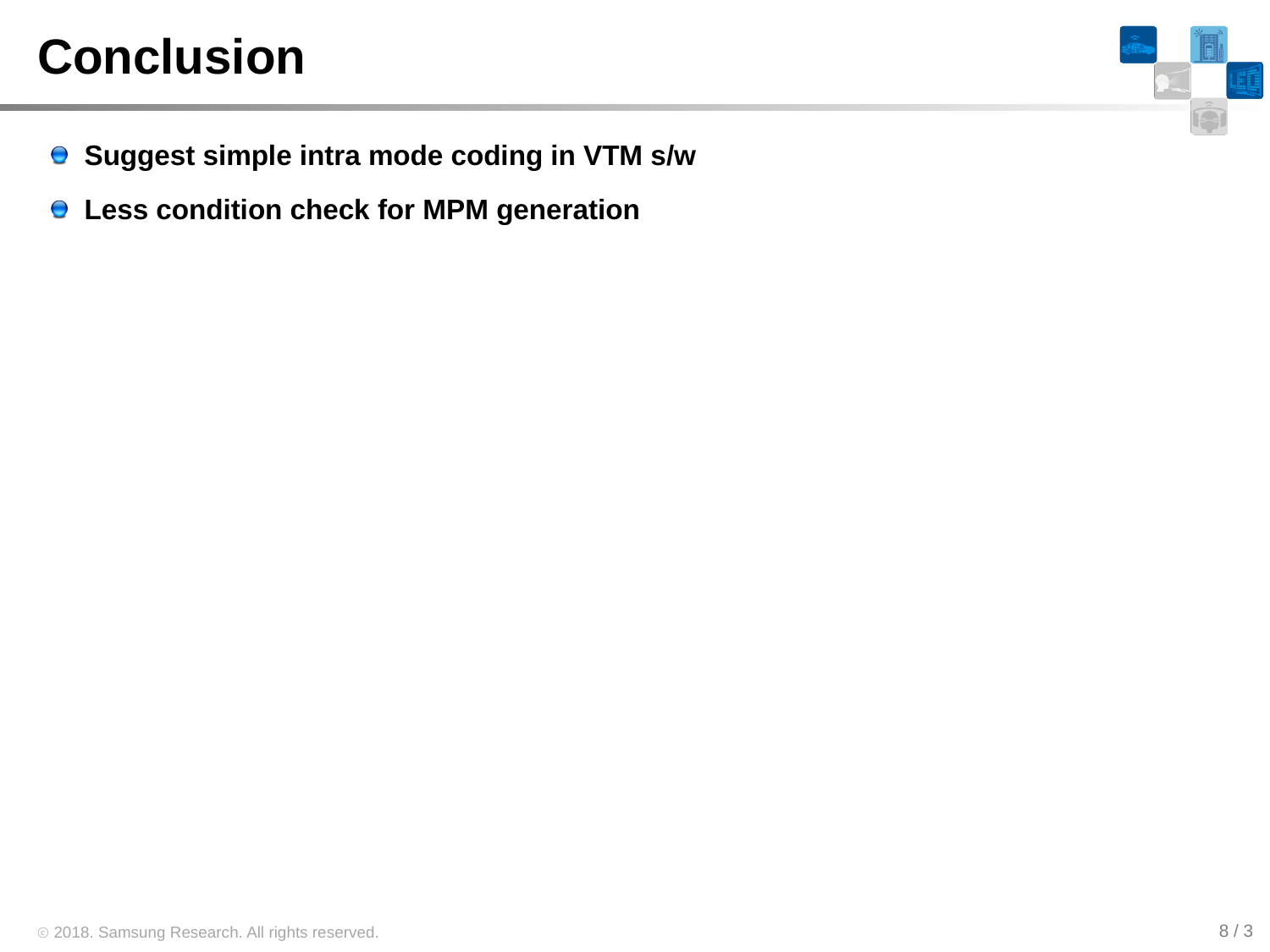

# Conclusion
Suggest simple intra mode coding in VTM s/w
Less condition check for MPM generation

8 / 3